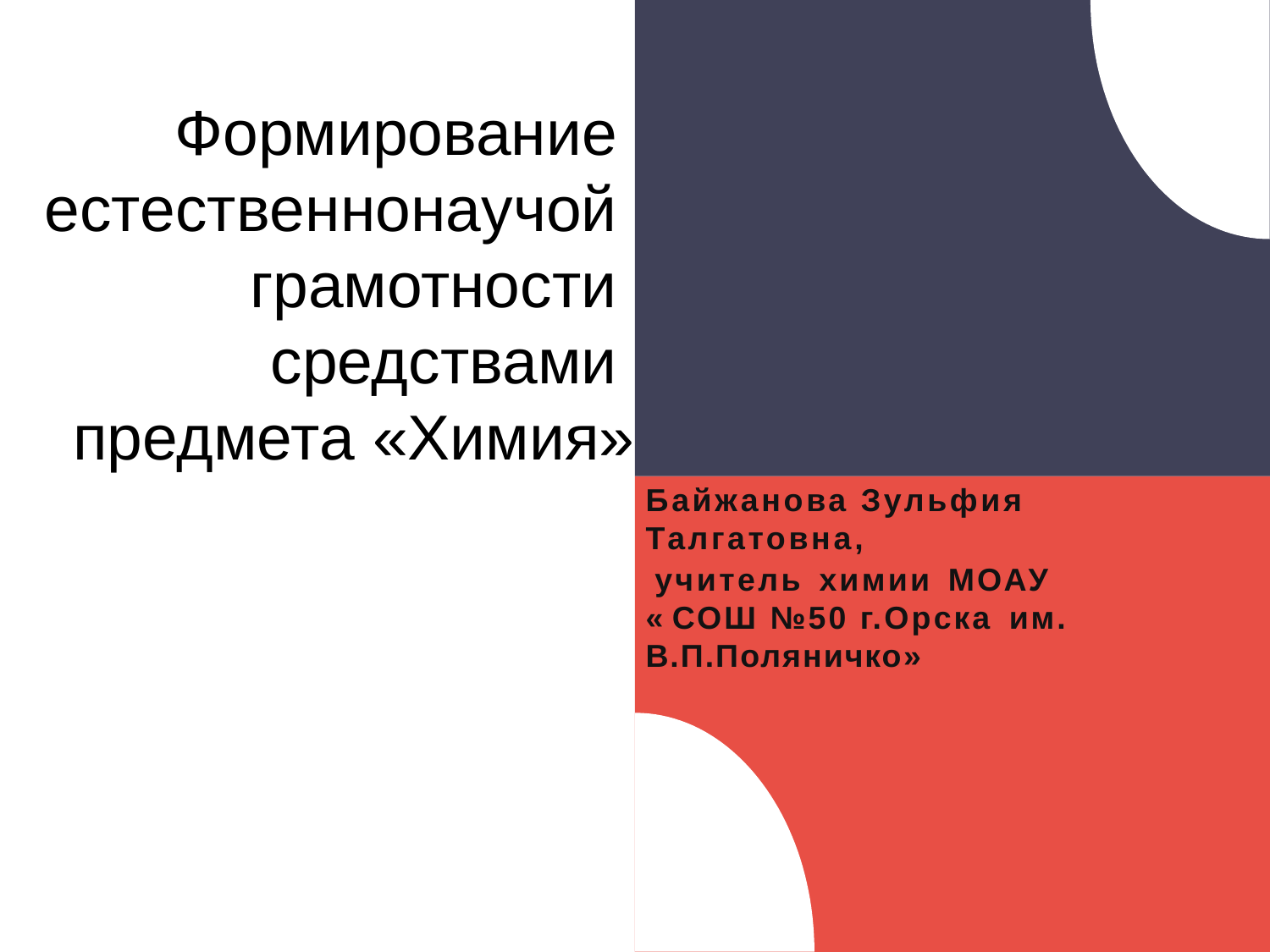

# Формирование  естественнонаучой  грамотности  средствами  предмета «Химия»
Байжанова Зульфия Талгатовна,
 учитель химии МОАУ
« СОШ №50 г.Орска им. В.П.Поляничко»